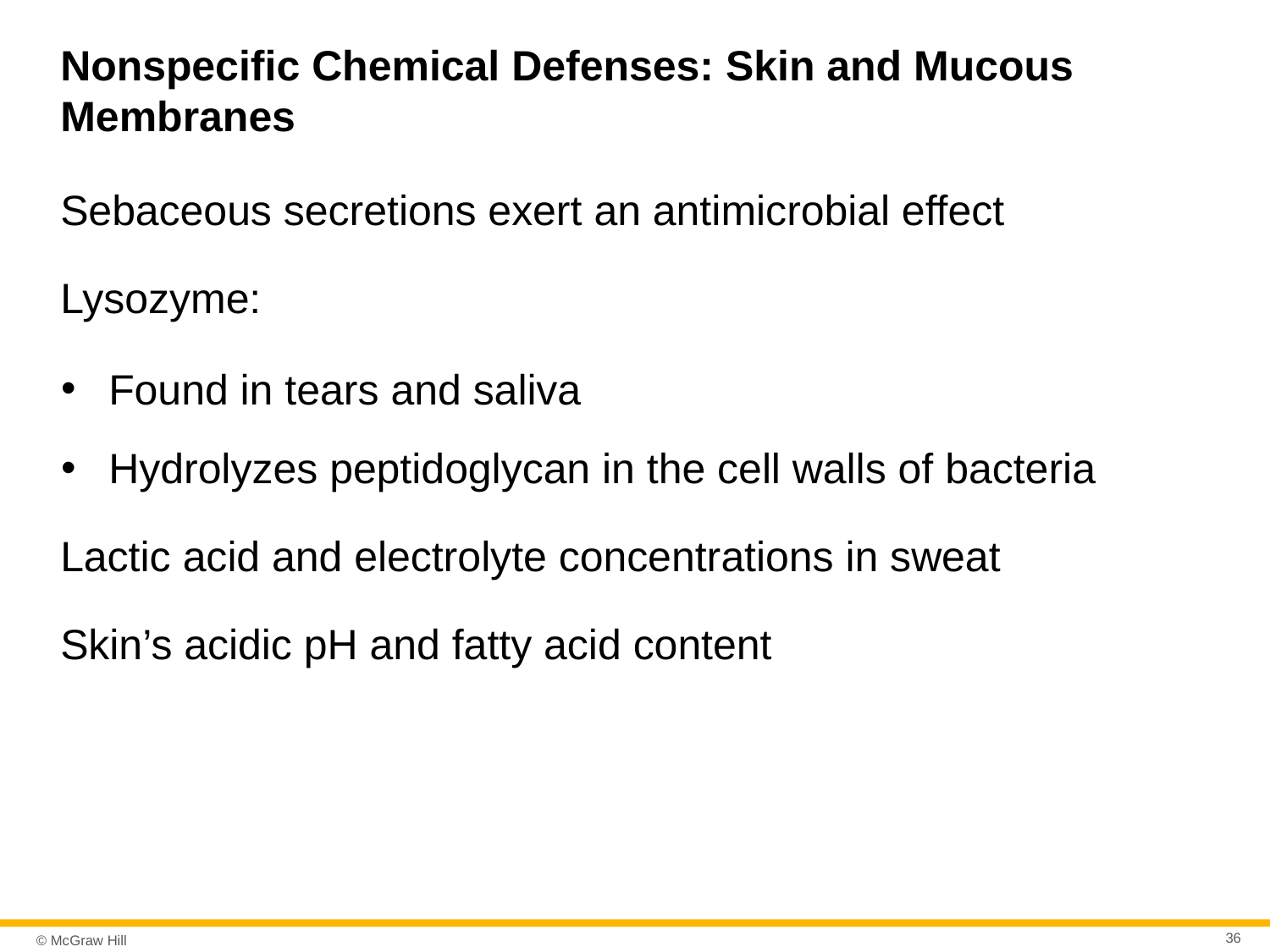

# Nonspecific Chemical Defenses: Skin and Mucous Membranes
Sebaceous secretions exert an antimicrobial effect
Lysozyme:
Found in tears and saliva
Hydrolyzes peptidoglycan in the cell walls of bacteria
Lactic acid and electrolyte concentrations in sweat
Skin’s acidic pH and fatty acid content